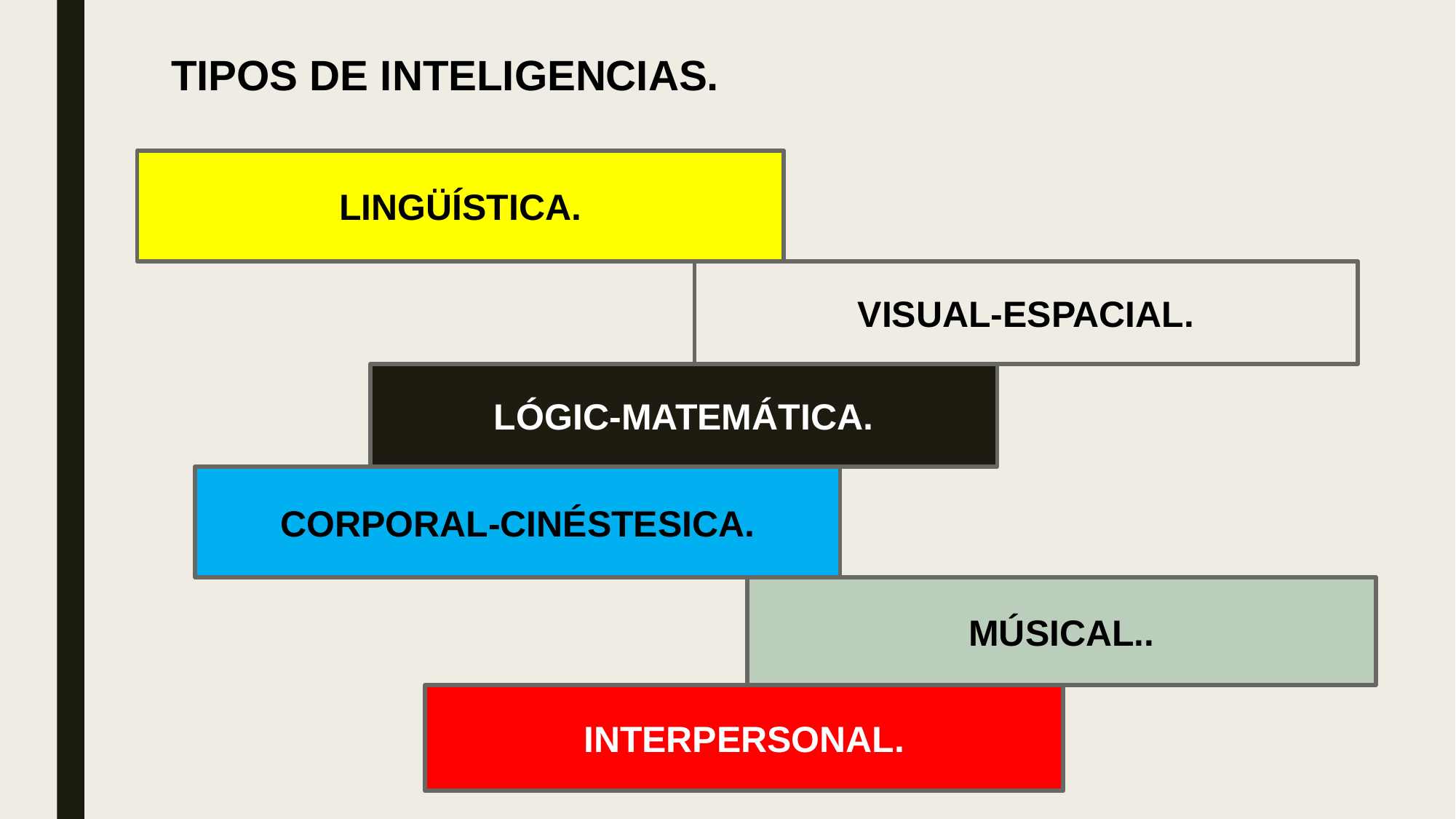

TIPOS DE INTELIGENCIAS.
LINGÜÍSTICA.
VISUAL-ESPACIAL.
LÓGIC-MATEMÁTICA.
CORPORAL-CINÉSTESICA.
MÚSICAL..
INTERPERSONAL.